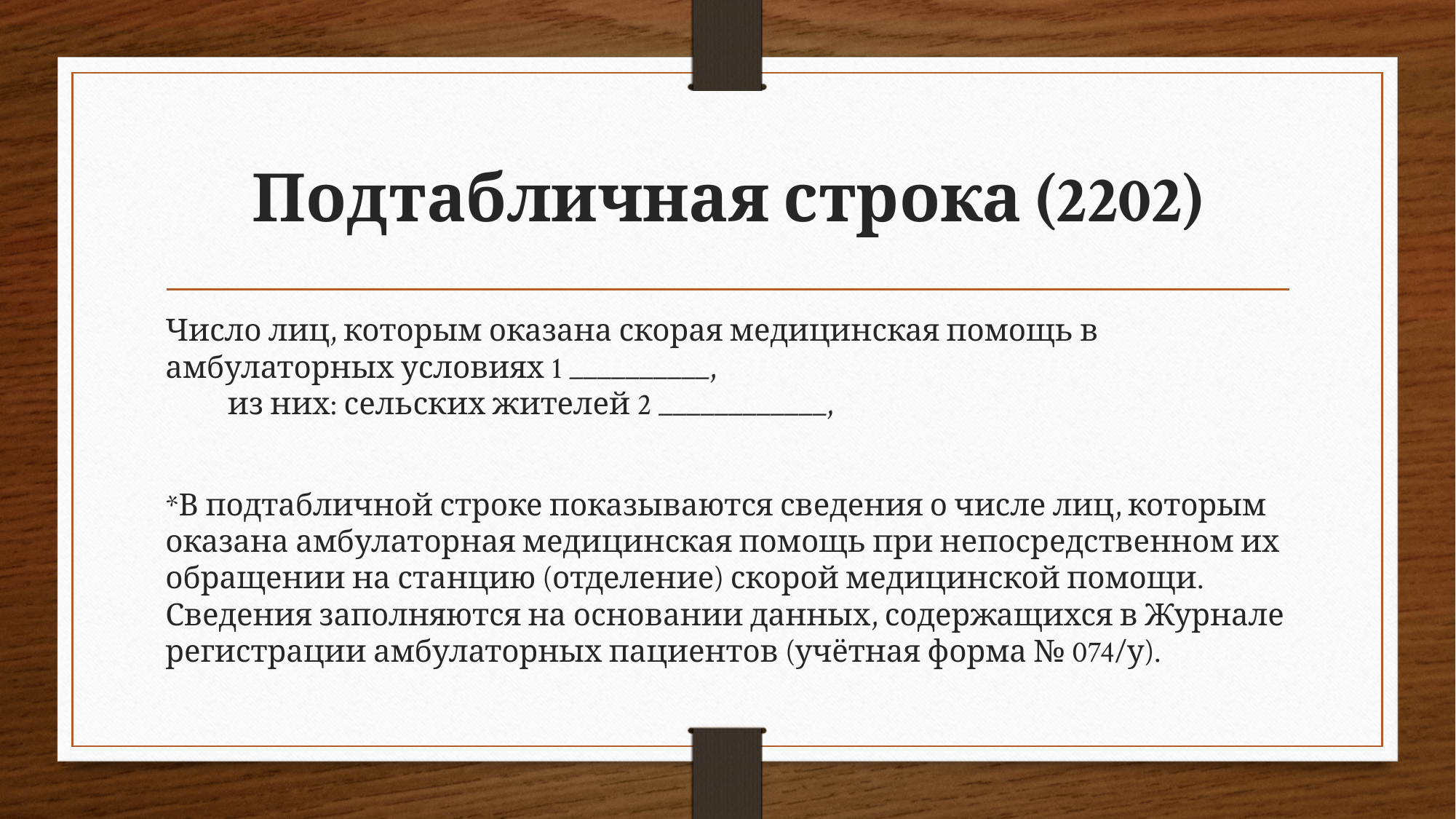

# Подтабличная строка (2202)
Число лиц, которым оказана скорая медицинская помощь в амбулаторных условиях 1 __________,                                                                                            из них: сельских жителей 2 ____________,

*В подтабличной строке показываются сведения о числе лиц, которым оказана амбулаторная медицинская помощь при непосредственном их обращении на станцию (отделение) скорой медицинской помощи. Сведения заполняются на основании данных, содержащихся в Журнале регистрации амбулаторных пациентов (учётная форма № 074/у).